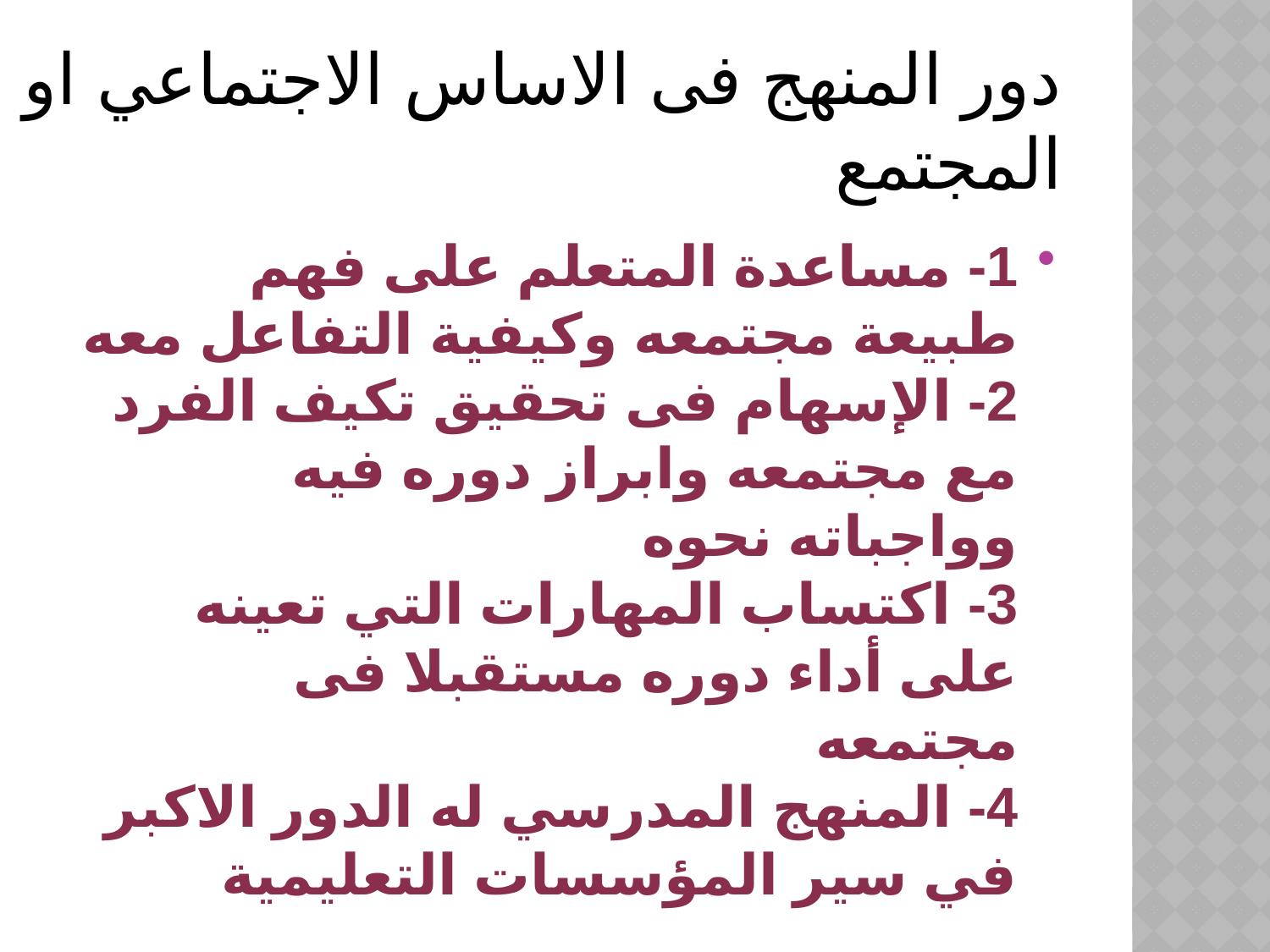

# دور المنهج فى الاساس الاجتماعي او المجتمع
1- مساعدة المتعلم على فهم طبيعة مجتمعه وكيفية التفاعل معه
2- الإسهام فى تحقيق تكيف الفرد مع مجتمعه وابراز دوره فيه وواجباته نحوه
3- اكتساب المهارات التي تعينه على أداء دوره مستقبلا فى مجتمعه
4- المنهج المدرسي له الدور الاكبر في سير المؤسسات التعليمية